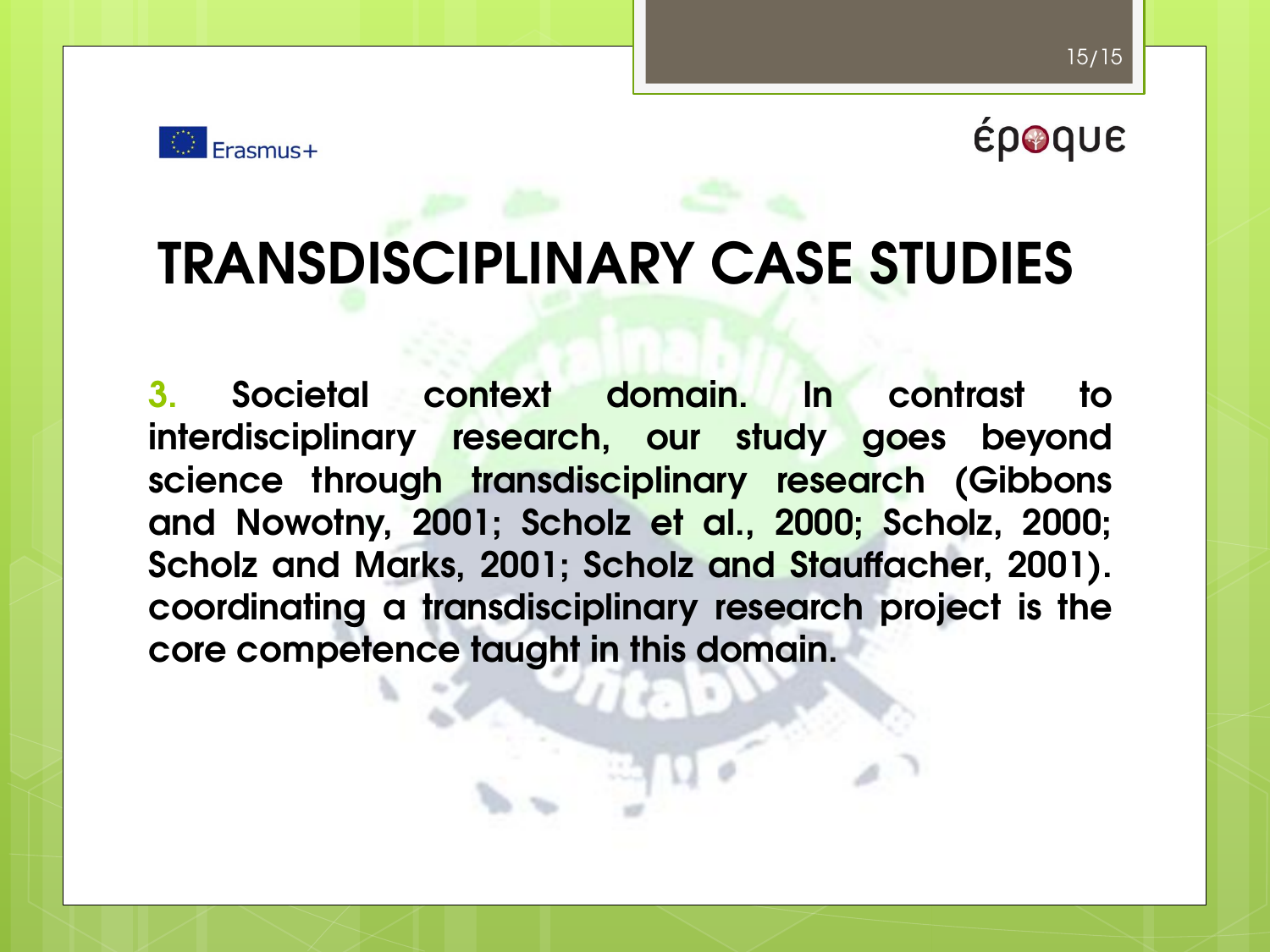

15/15
# TRANSDISCIPLINARY CASE STUDIES
3. Societal context domain. In contrast to interdisciplinary research, our study goes beyond science through transdisciplinary research (Gibbons and Nowotny, 2001; Scholz et al., 2000; Scholz, 2000; Scholz and Marks, 2001; Scholz and Stauffacher, 2001). coordinating a transdisciplinary research project is the core competence taught in this domain.